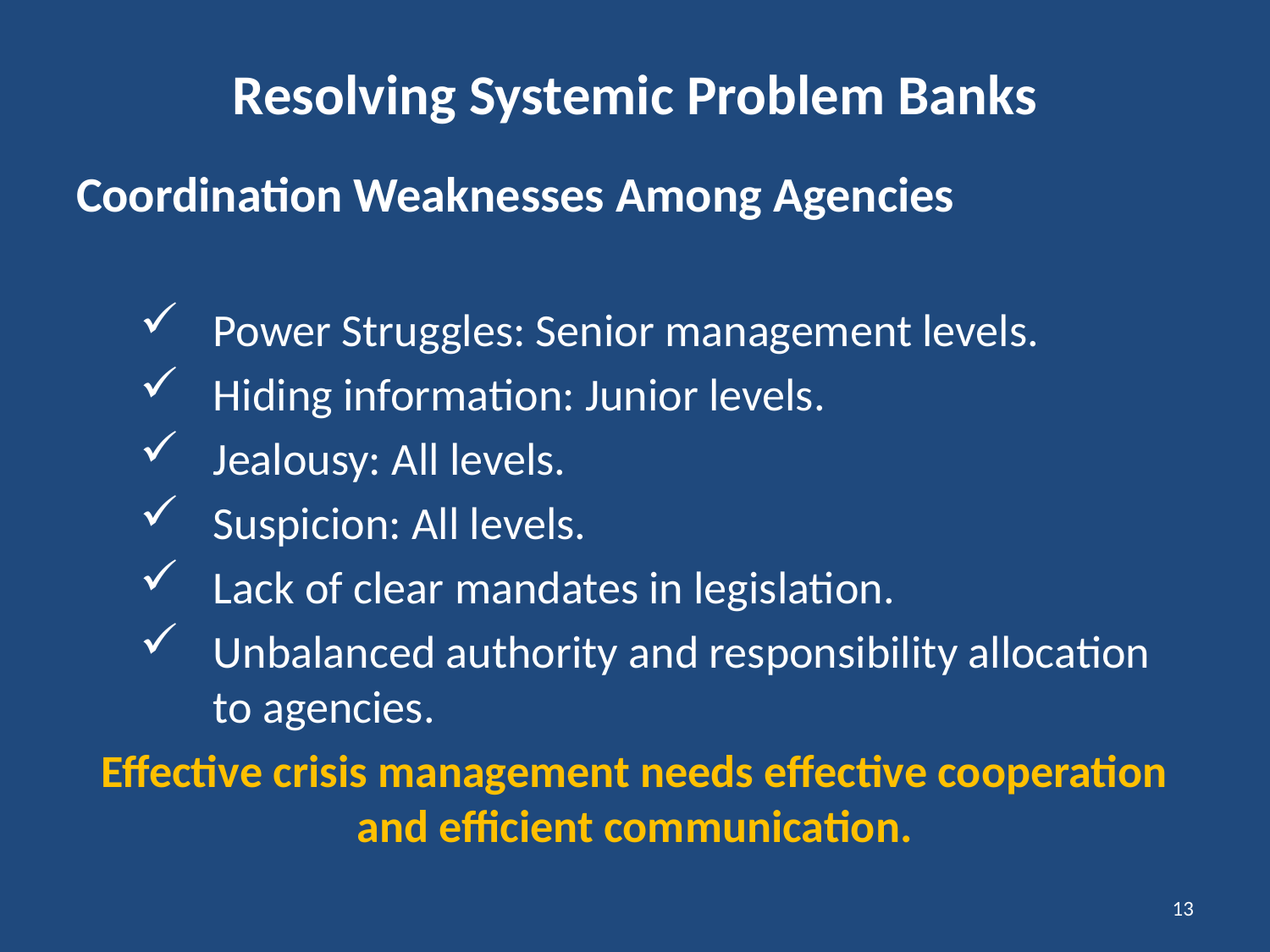

# Resolving Systemic Problem Banks
Coordination Weaknesses Among Agencies

Power Struggles: Senior management levels.
Hiding information: Junior levels.
Jealousy: All levels.
Suspicion: All levels.
Lack of clear mandates in legislation.
Unbalanced authority and responsibility allocation to agencies.
Effective crisis management needs effective cooperation and efficient communication.
13